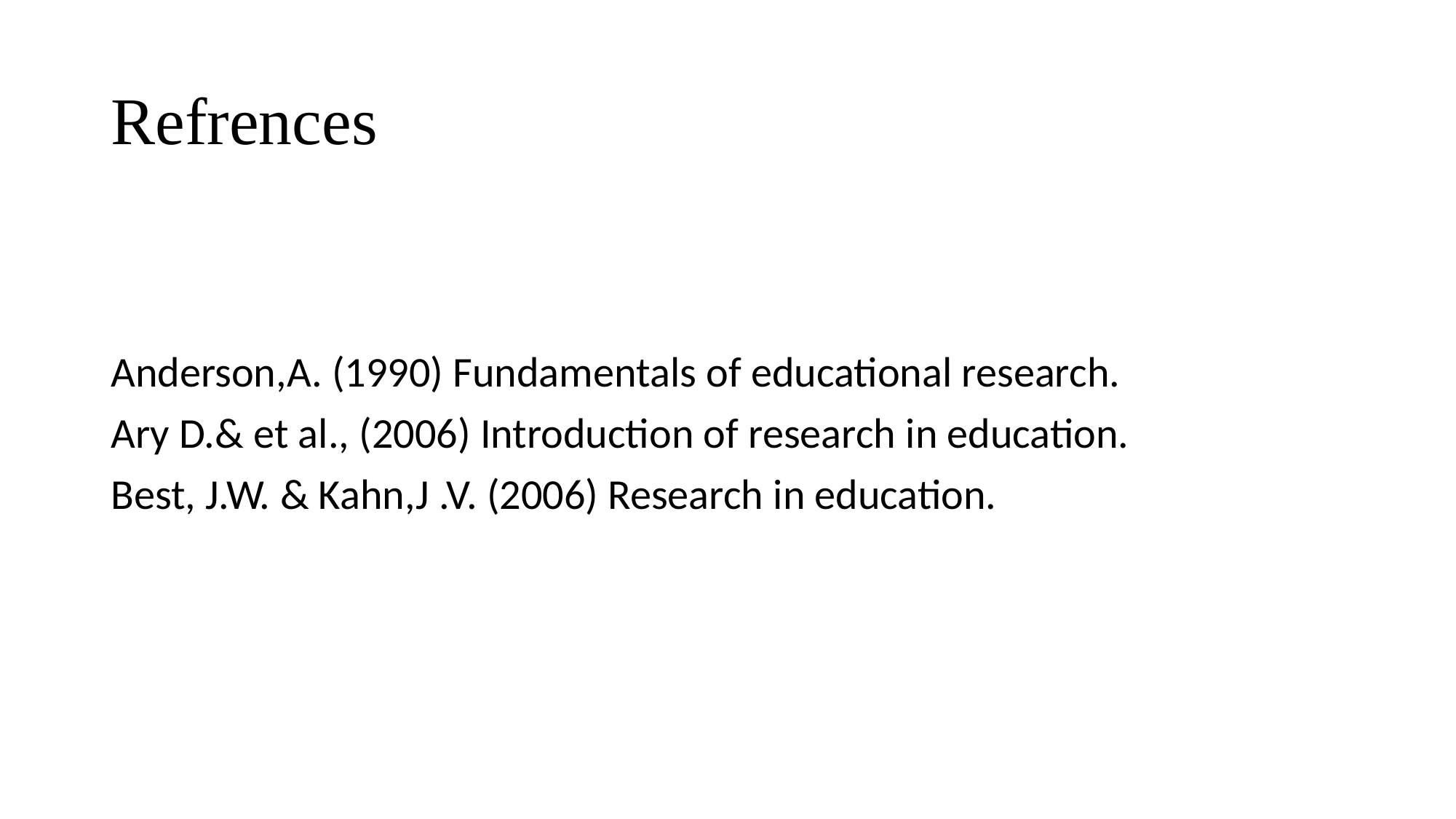

# Refrences

Anderson,A. (1990) Fundamentals of educational research.
Ary D.& et al., (2006) Introduction of research in education.
Best, J.W. & Kahn,J .V. (2006) Research in education.